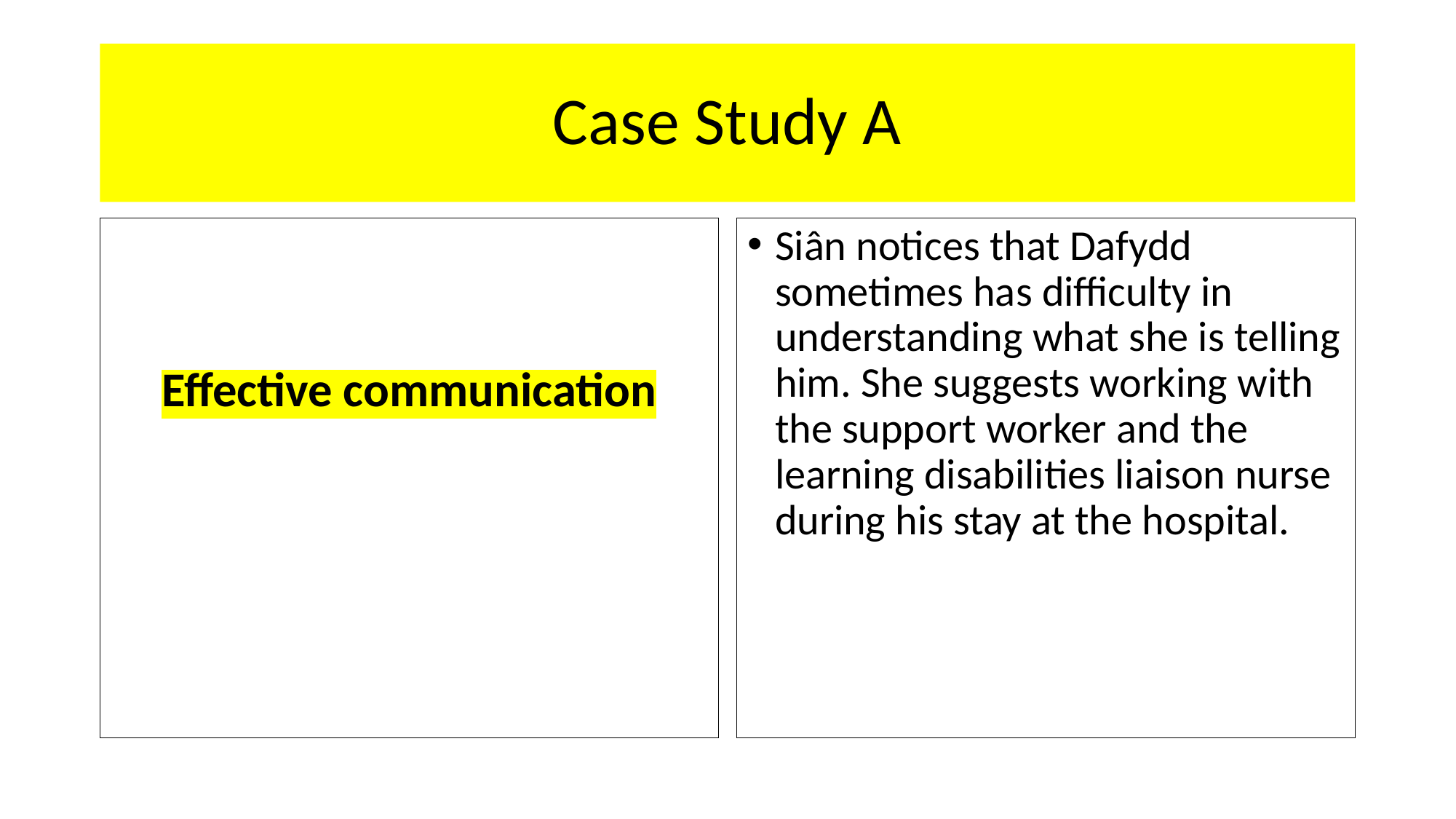

# Case Study A

Effective communication
Siân notices that Dafydd sometimes has difficulty in understanding what she is telling him. She suggests working with the support worker and the learning disabilities liaison nurse during his stay at the hospital.